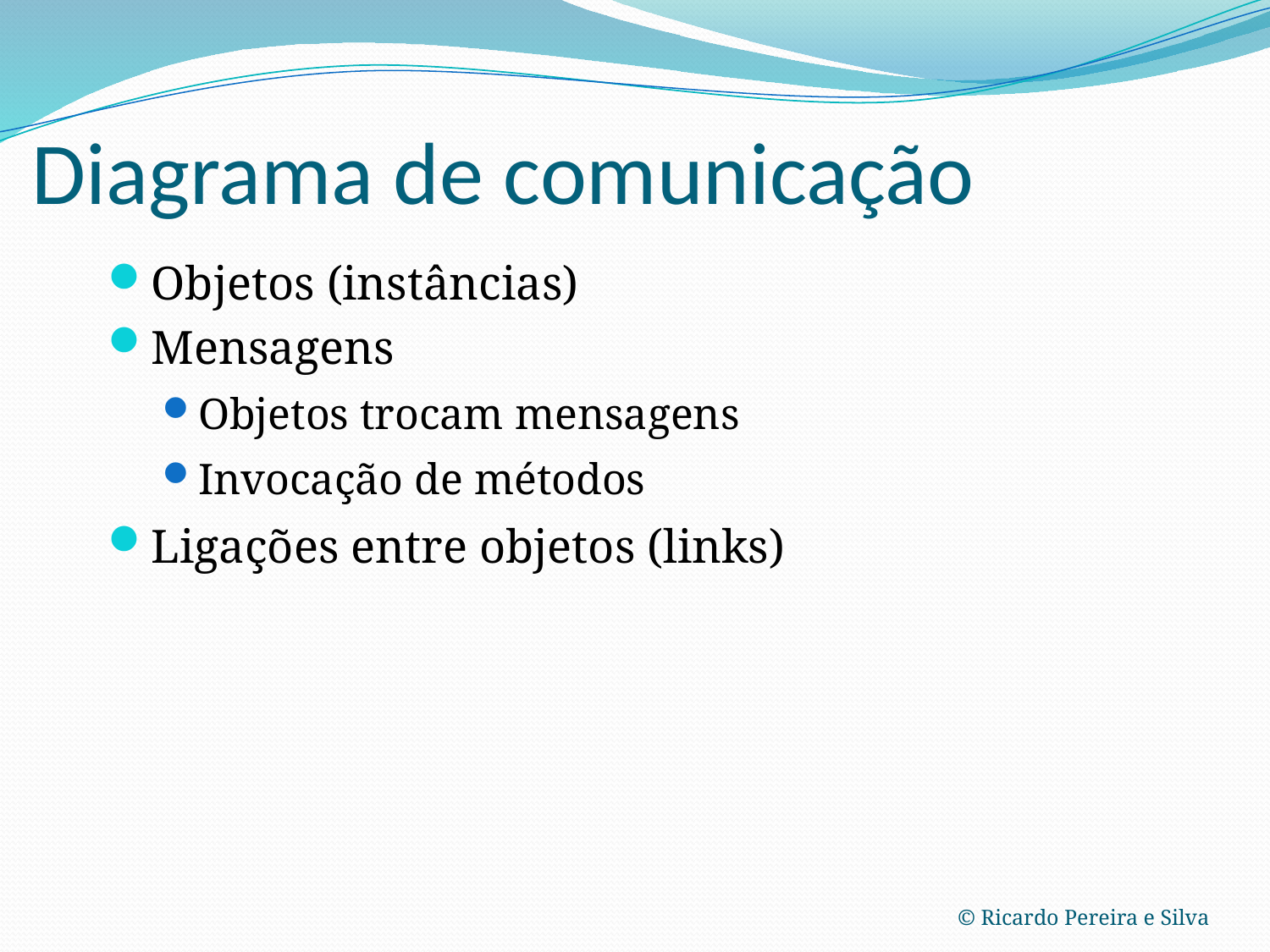

Diagrama de comunicação
Objetos (instâncias)
Mensagens
Objetos trocam mensagens
Invocação de métodos
Ligações entre objetos (links)
© Ricardo Pereira e Silva